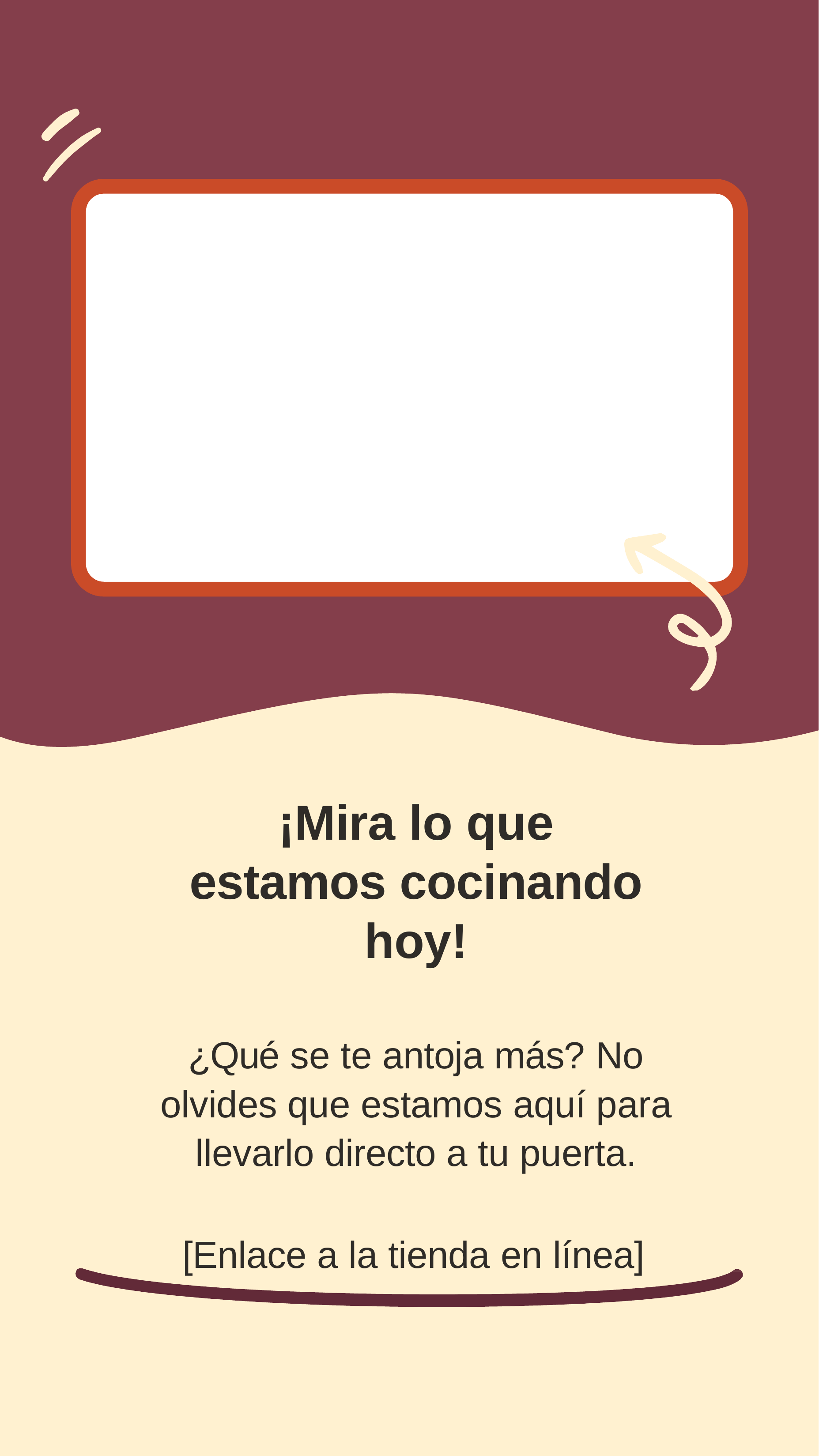

¡Mira lo que estamos cocinando hoy!

¿Qué se te antoja más? No olvides que estamos aquí para llevarlo directo a tu puerta.

[Enlace a la tienda en línea]